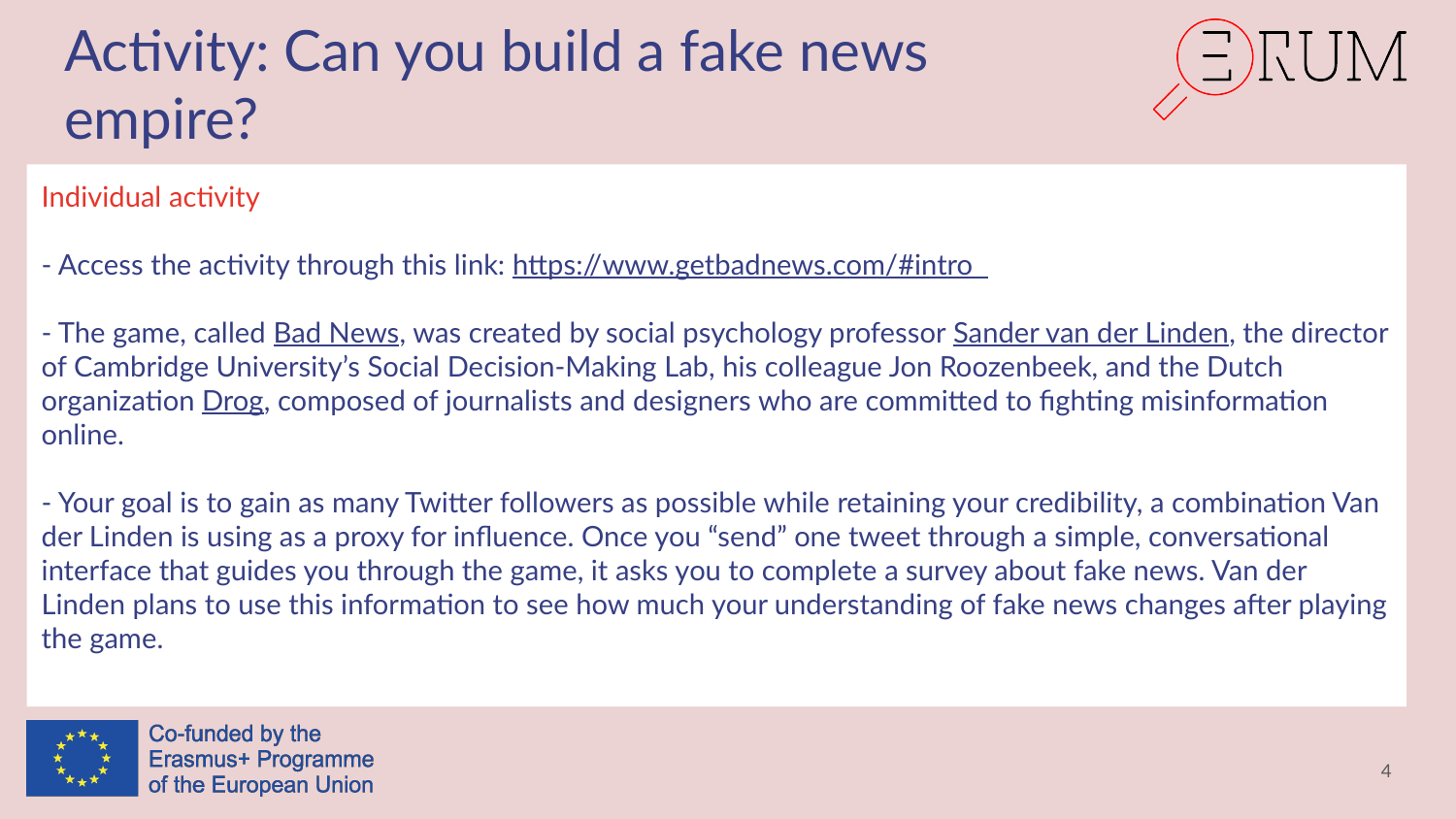

# Activity: Can you build a fake news empire?
Individual activity

- Access the activity through this link: https://www.getbadnews.com/#intro

- The game, called Bad News, was created by social psychology professor Sander van der Linden, the director of Cambridge University’s Social Decision-Making Lab, his colleague Jon Roozenbeek, and the Dutch organization Drog, composed of journalists and designers who are committed to fighting misinformation online.

- Your goal is to gain as many Twitter followers as possible while retaining your credibility, a combination Van der Linden is using as a proxy for influence. Once you “send” one tweet through a simple, conversational interface that guides you through the game, it asks you to complete a survey about fake news. Van der Linden plans to use this information to see how much your understanding of fake news changes after playing the game.

4